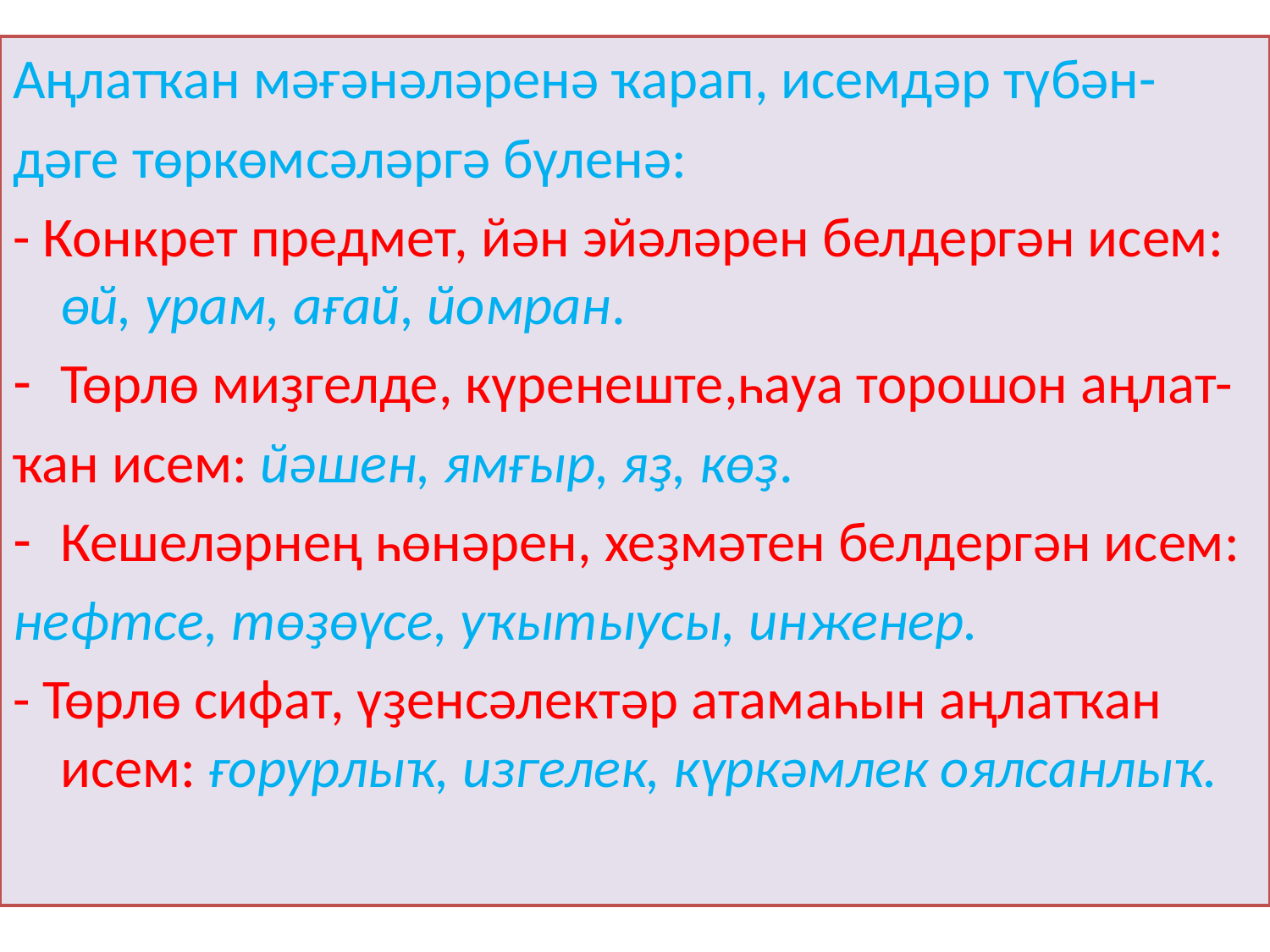

Аңлатҡан мәғәнәләренә ҡарап, исемдәр түбән-
дәге төркөмсәләргә бүленә:
- Конкрет предмет, йән эйәләрен белдергән исем: өй, урам, ағай, йомран.
Төрлө миҙгелде, күренеште,һауа торошон аңлат-
ҡан исем: йәшен, ямғыр, яҙ, көҙ.
Кешеләрнең һөнәрен, хеҙмәтен белдергән исем:
нефтсе, төҙөүсе, уҡытыусы, инженер.
- Төрлө сифат, үҙенсәлектәр атамаһын аңлатҡан исем: ғорурлыҡ, изгелек, күркәмлек оялсанлыҡ.
#